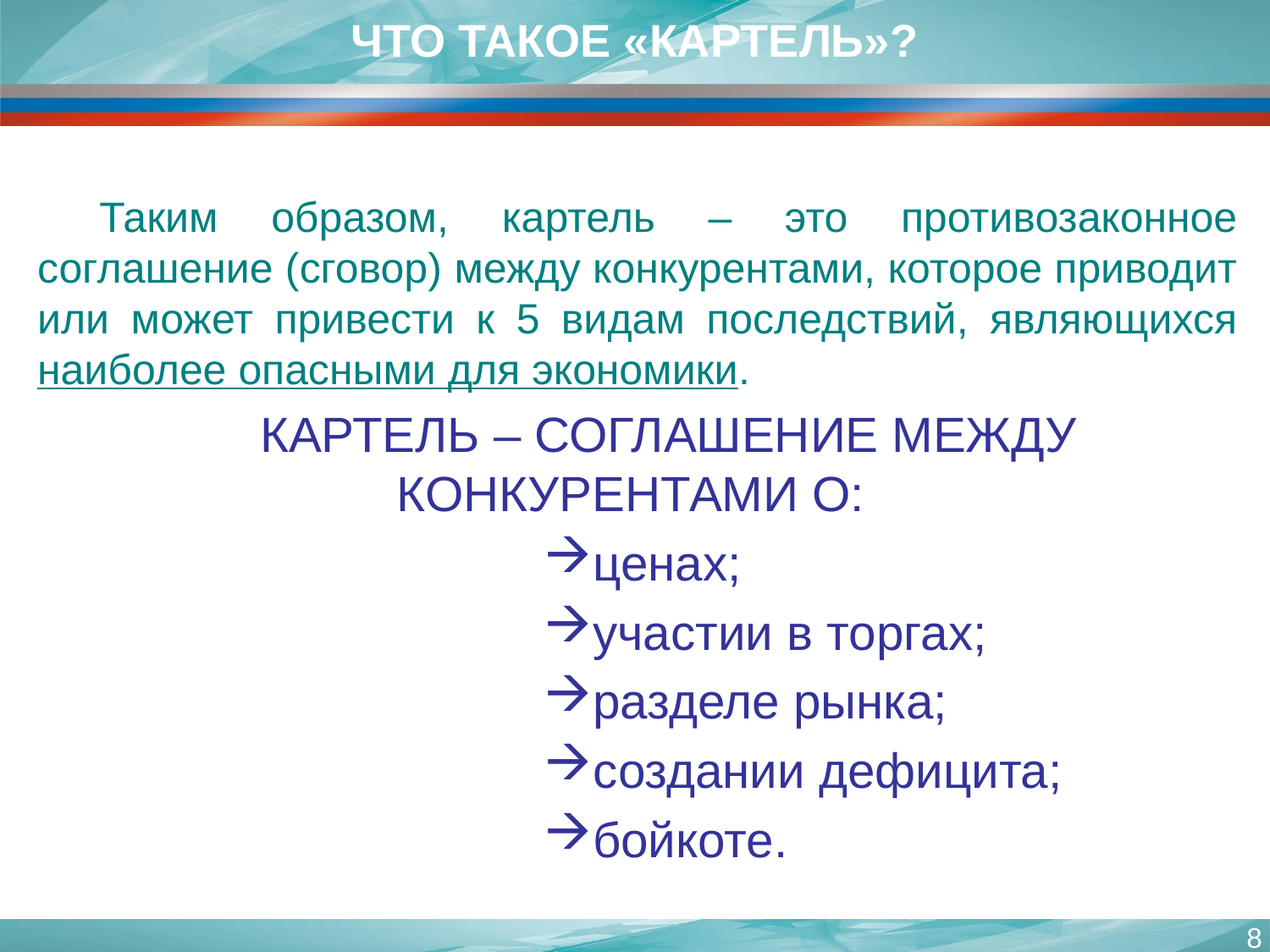

ЧТО ТАКОЕ «КАРТЕЛЬ»?
Таким образом, картель – это противозаконное соглашение (сговор) между конкурентами, которое приводит или может привести к 5 видам последствий, являющихся наиболее опасными для экономики.
КАРТЕЛЬ – СОГЛАШЕНИЕ МЕЖДУ КОНКУРЕНТАМИ О:
ценах;
участии в торгах;
разделе рынка;
создании дефицита;
бойкоте.
8